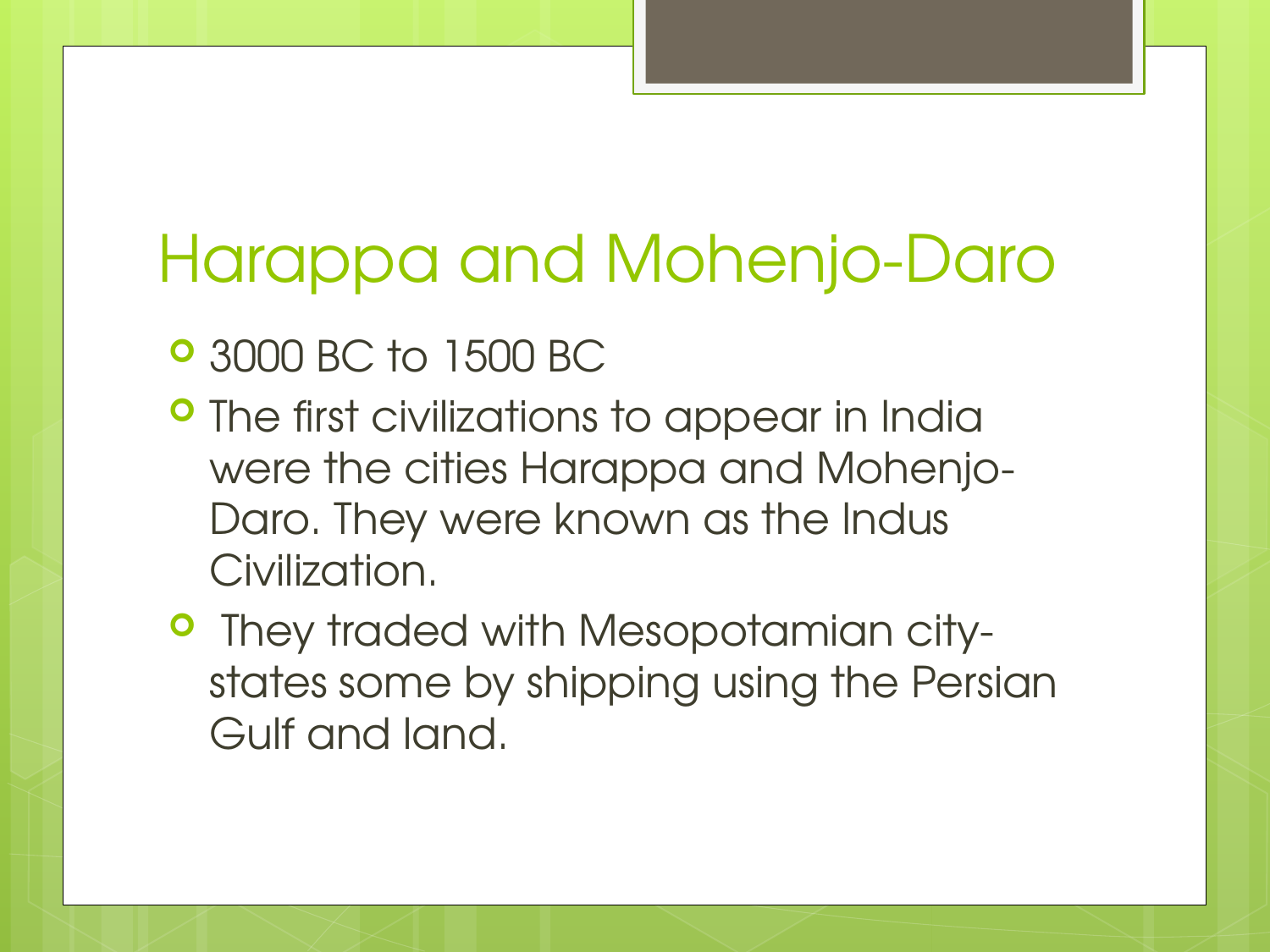

# Harappa and Mohenjo-Daro
3000 BC to 1500 BC
The first civilizations to appear in India were the cities Harappa and Mohenjo-Daro. They were known as the Indus Civilization.
 They traded with Mesopotamian city-states some by shipping using the Persian Gulf and land.